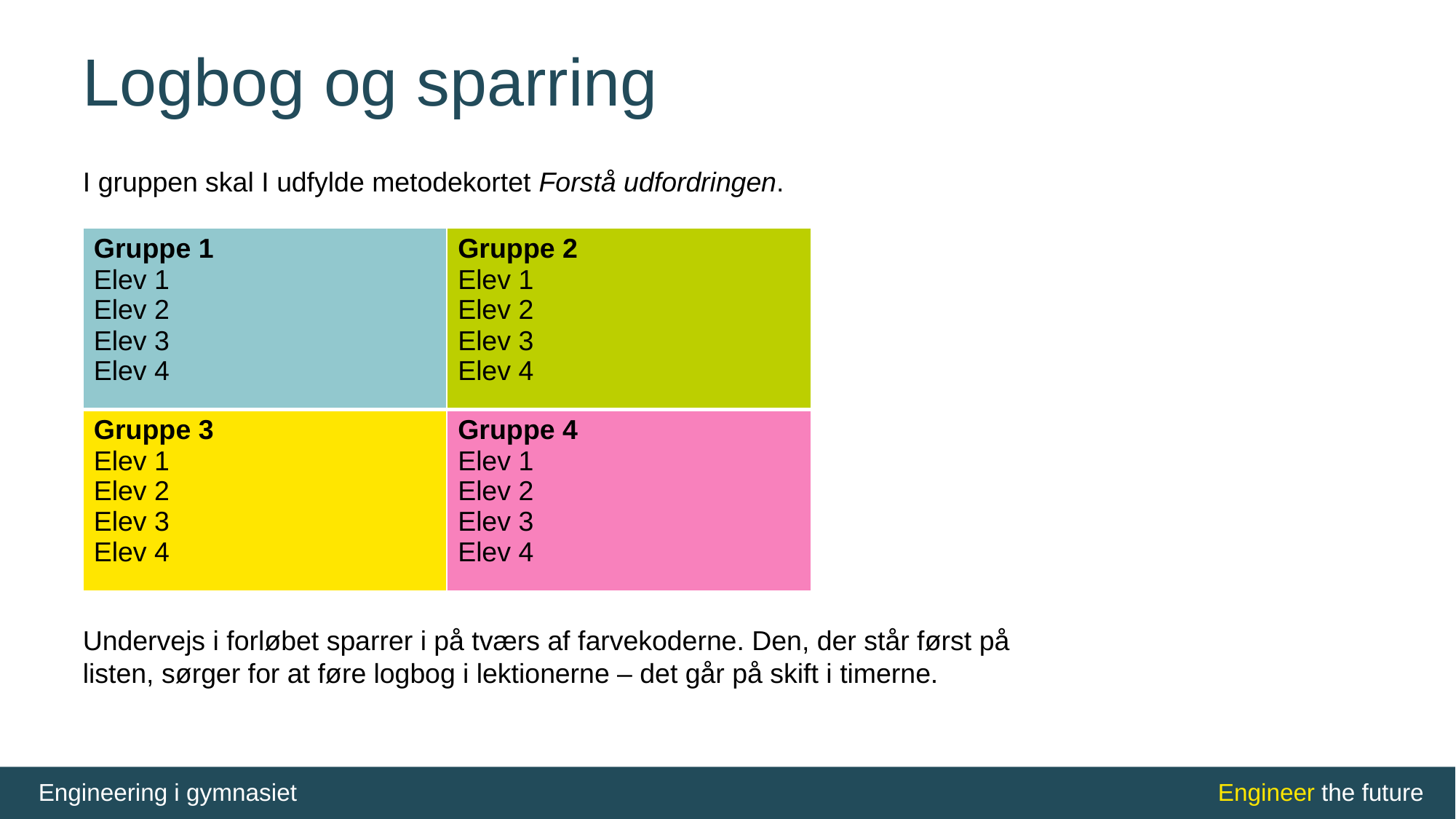

# Logbog og sparring
I gruppen skal I udfylde metodekortet Forstå udfordringen.

Undervejs i forløbet sparrer i på tværs af farvekoderne. Den, der står først på listen, sørger for at føre logbog i lektionerne – det går på skift i timerne.

| Gruppe 1 Elev 1 Elev 2 Elev 3 Elev 4 | Gruppe 2 Elev 1 Elev 2 Elev 3 Elev 4 |
| --- | --- |
| Gruppe 3 Elev 1 Elev 2 Elev 3 Elev 4 | Gruppe 4 Elev 1 Elev 2 Elev 3 Elev 4 |